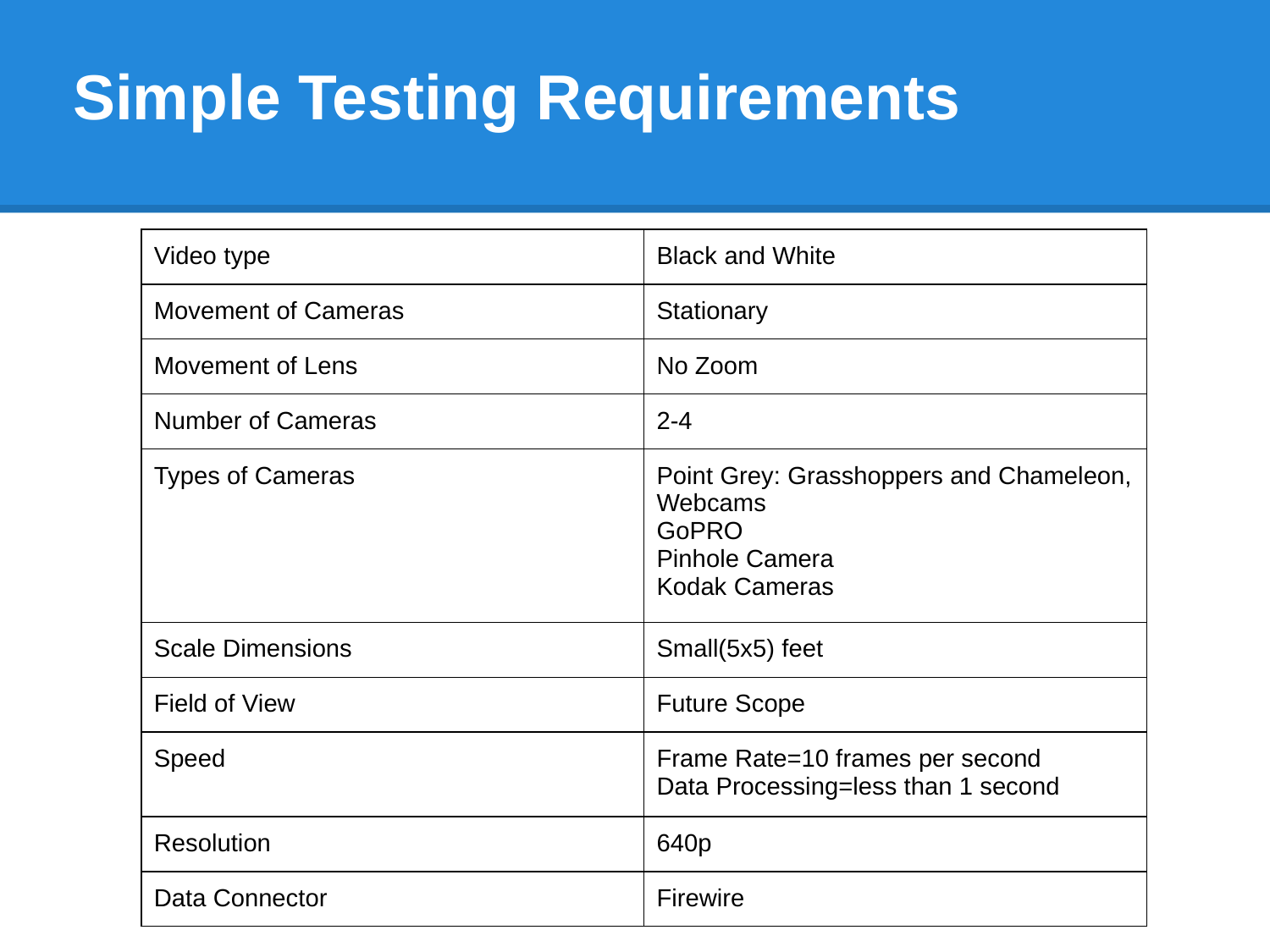

# Simple Testing Requirements
| Video type | Black and White |
| --- | --- |
| Movement of Cameras | Stationary |
| Movement of Lens | No Zoom |
| Number of Cameras | 2-4 |
| Types of Cameras | Point Grey: Grasshoppers and Chameleon, Webcams GoPRO Pinhole Camera Kodak Cameras |
| Scale Dimensions | Small(5x5) feet |
| Field of View | Future Scope |
| Speed | Frame Rate=10 frames per second Data Processing=less than 1 second |
| Resolution | 640p |
| Data Connector | Firewire |